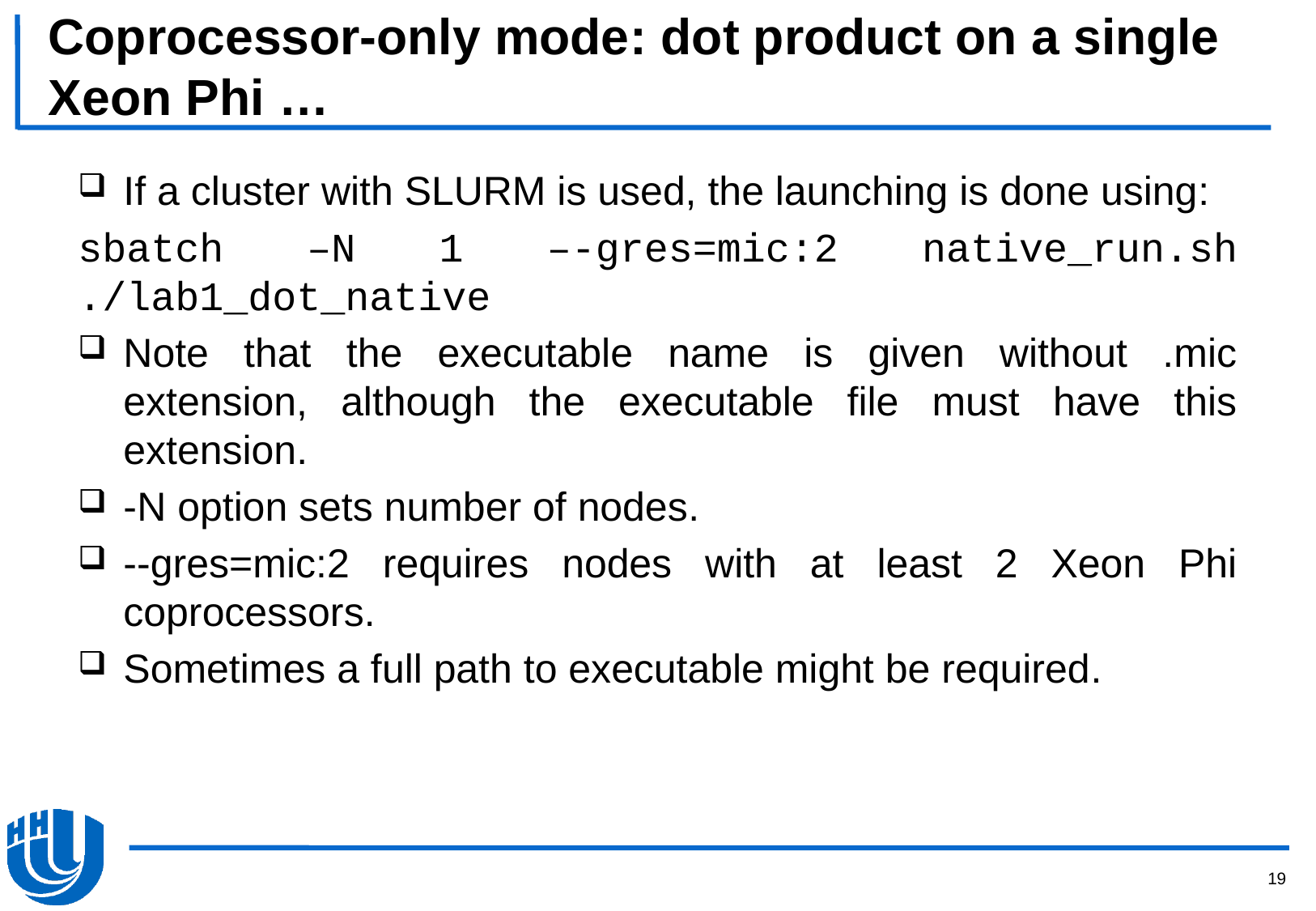

# Coprocessor-only mode: dot product on a single Xeon Phi …
If a cluster with SLURM is used, the launching is done using:
sbatch –N 1 –-gres=mic:2 native_run.sh ./lab1_dot_native
Note that the executable name is given without .mic extension, although the executable file must have this extension.
-N option sets number of nodes.
--gres=mic:2 requires nodes with at least 2 Xeon Phi coprocessors.
Sometimes a full path to executable might be required.

19